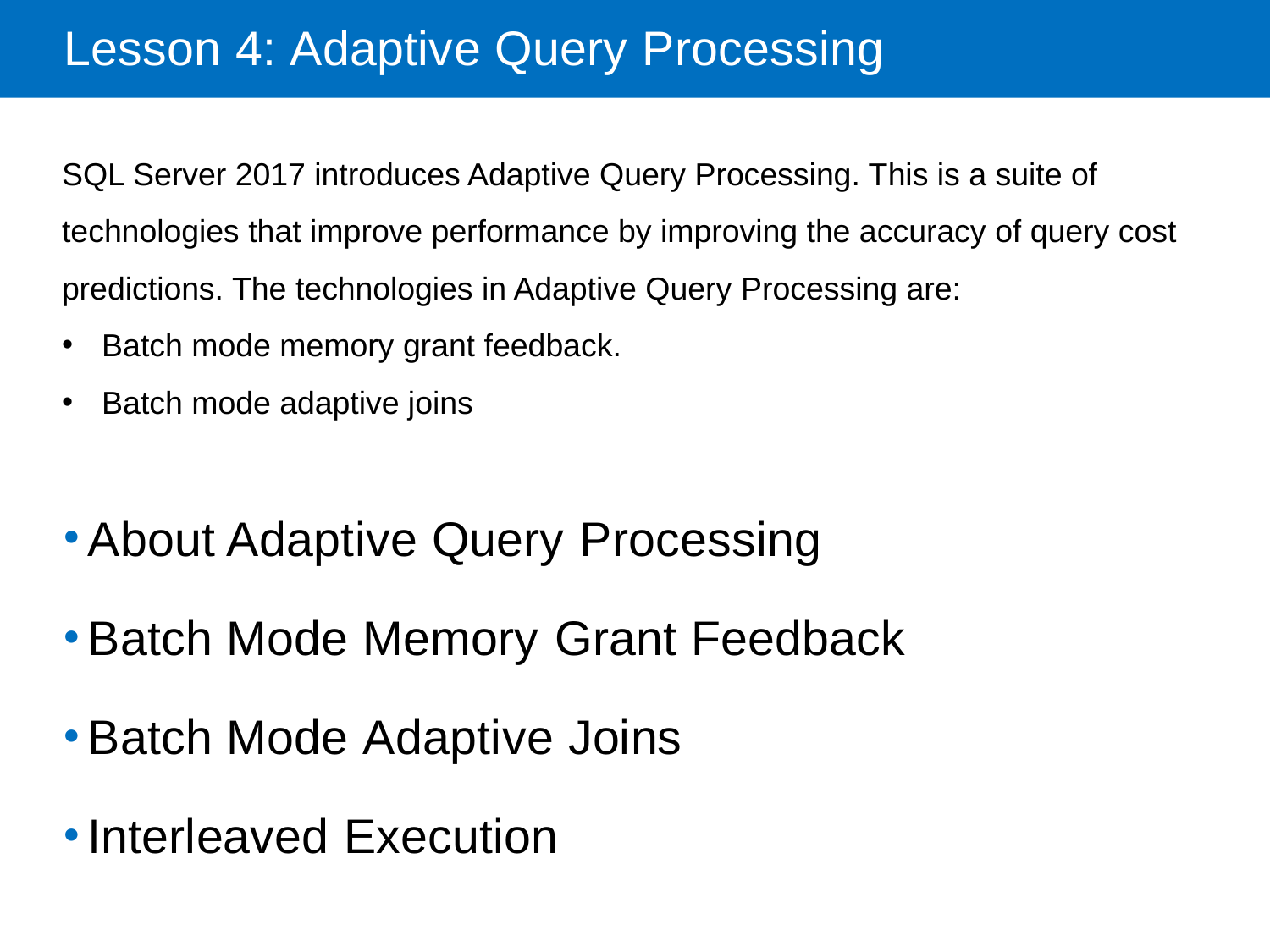

Lesson 4: Adaptive Query Processing

SQL Server 2017 introduces Adaptive Query Processing. This is a suite of technologies that improve performance by improving the accuracy of query cost predictions. The technologies in Adaptive Query Processing are:
Batch mode memory grant feedback.
Batch mode adaptive joins

About Adaptive Query Processing
Batch Mode Memory Grant Feedback
Batch Mode Adaptive Joins
Interleaved Execution